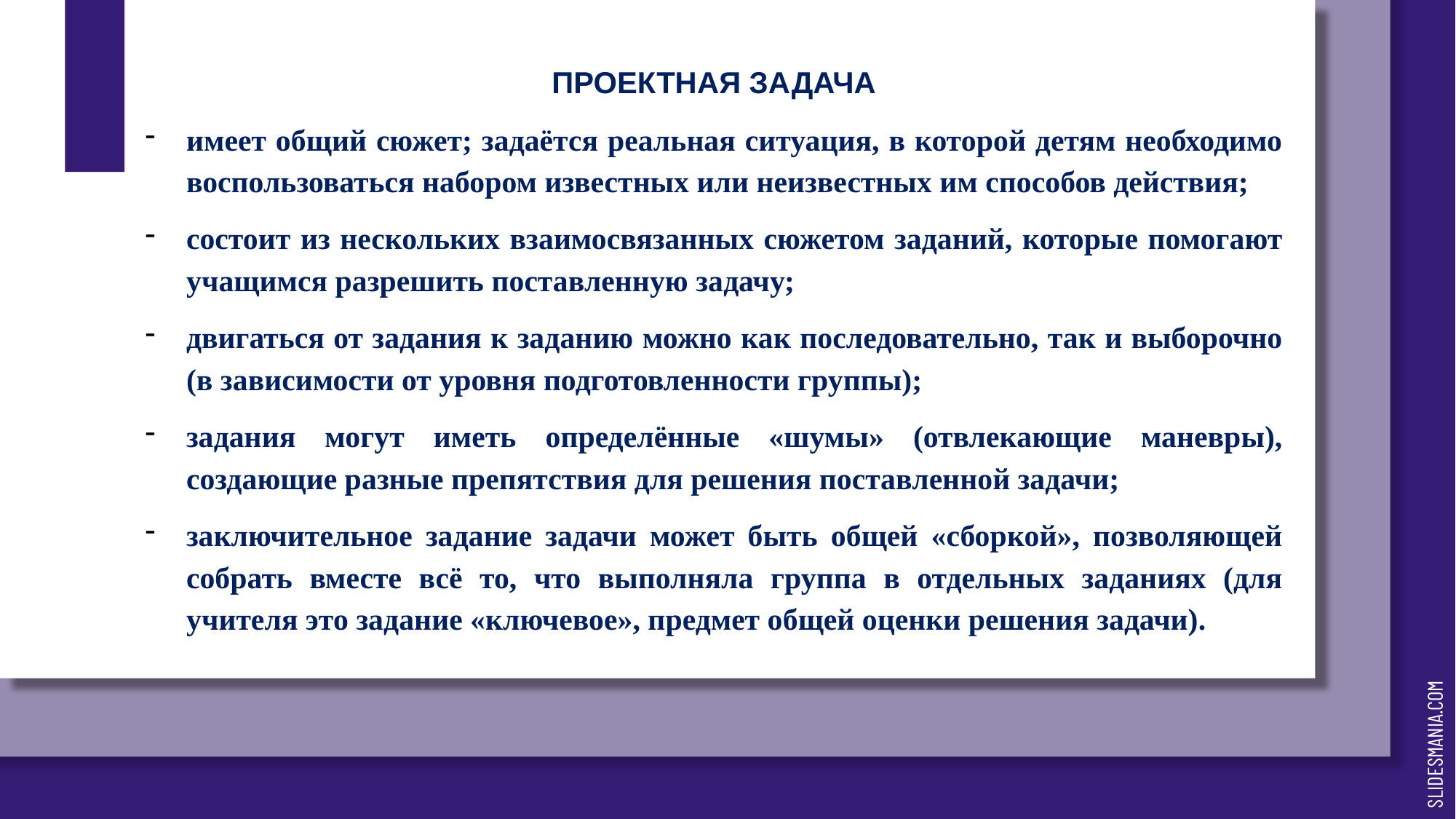

ПРОЕКТНАЯ ЗАДАЧА
имеет общий сюжет; задаётся реальная ситуация, в которой детям необходимо воспользоваться набором известных или неизвестных им способов действия;
состоит из нескольких взаимосвязанных сюжетом заданий, которые помогают учащимся разрешить поставленную задачу;
двигаться от задания к заданию можно как последовательно, так и выборочно (в зависимости от уровня подготовленности группы);
задания могут иметь определённые «шумы» (отвлекающие маневры), создающие разные препятствия для решения поставленной задачи;
заключительное задание задачи может быть общей «сборкой», позволяющей собрать вместе всё то, что выполняла группа в отдельных заданиях (для учителя это задание «ключевое», предмет общей оценки решения задачи).